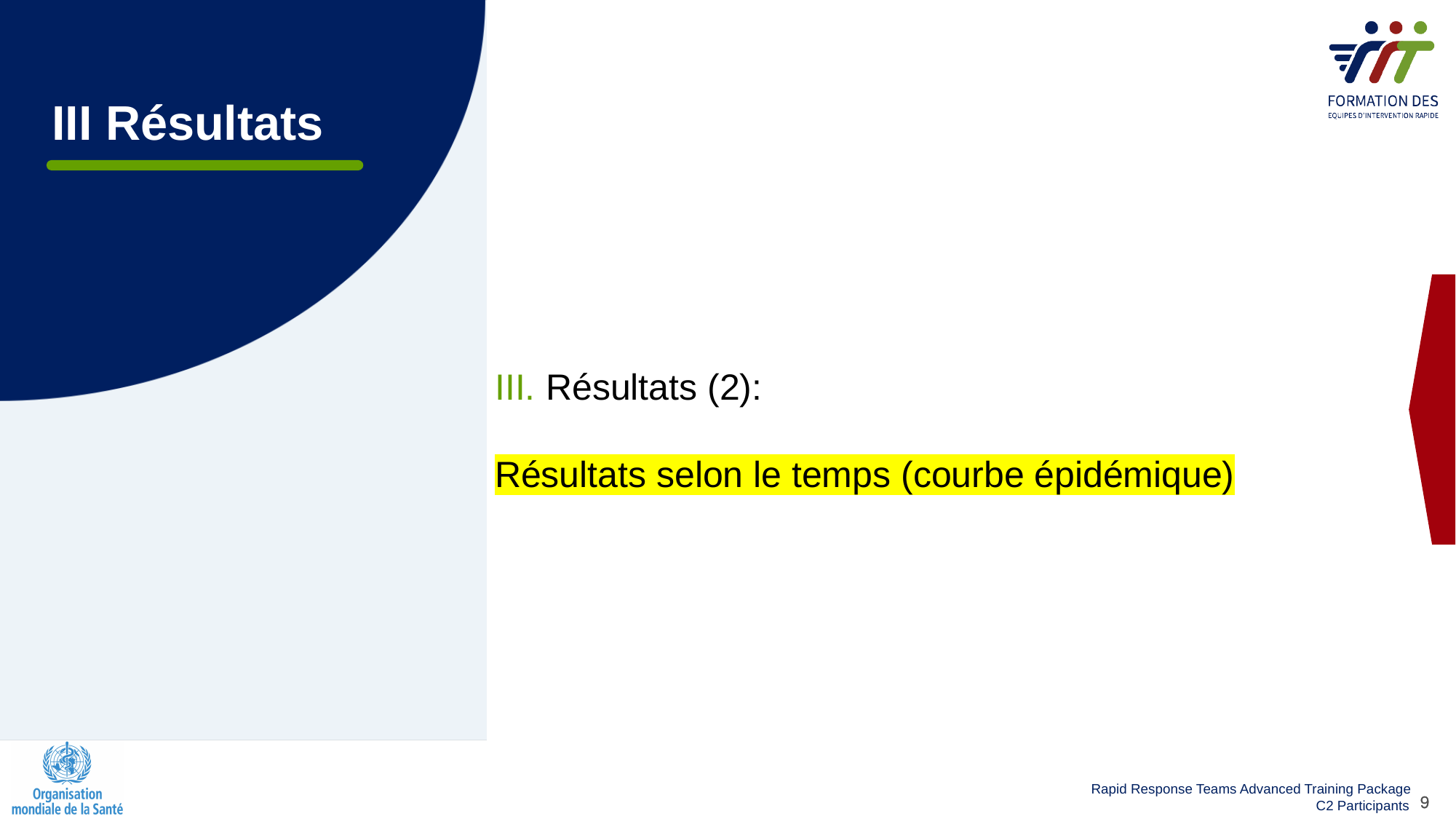

III Résultats
III. Résultats (2):

Résultats selon le temps (courbe épidémique)